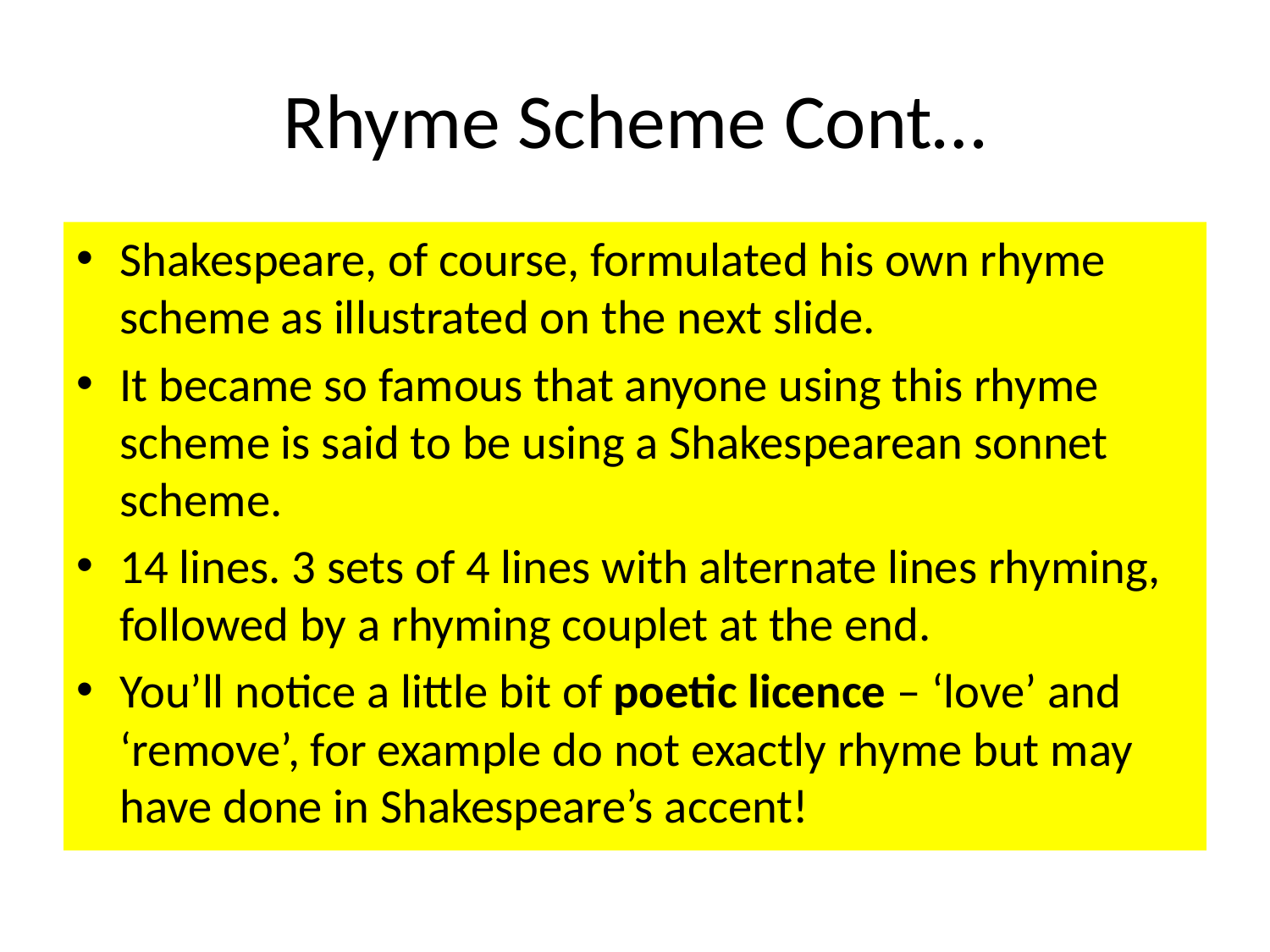

# Rhyme Scheme Cont…
Shakespeare, of course, formulated his own rhyme scheme as illustrated on the next slide.
It became so famous that anyone using this rhyme scheme is said to be using a Shakespearean sonnet scheme.
14 lines. 3 sets of 4 lines with alternate lines rhyming, followed by a rhyming couplet at the end.
You’ll notice a little bit of poetic licence – ‘love’ and ‘remove’, for example do not exactly rhyme but may have done in Shakespeare’s accent!